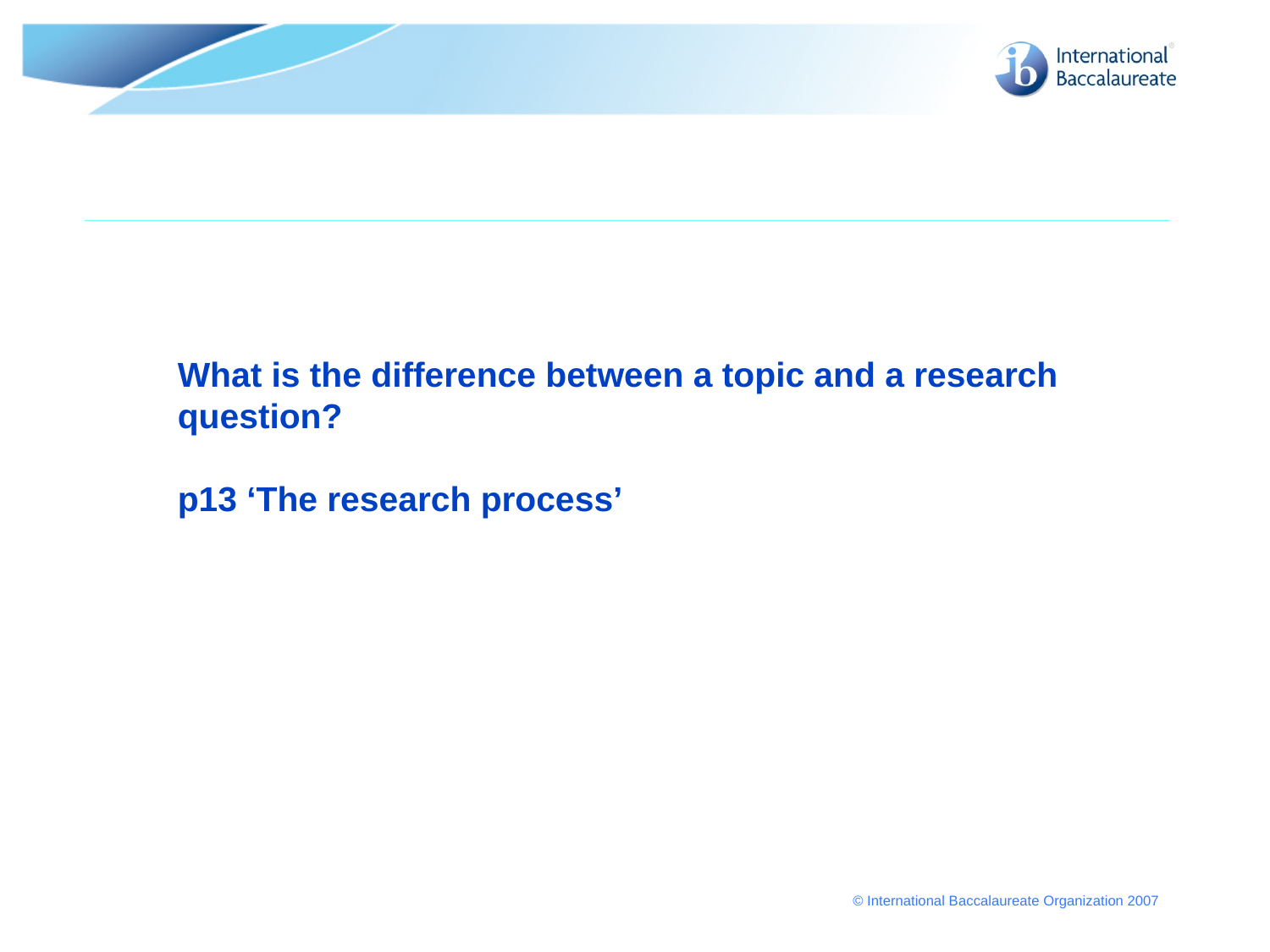

# What is the difference between a topic and a research question? p13 ‘The research process’